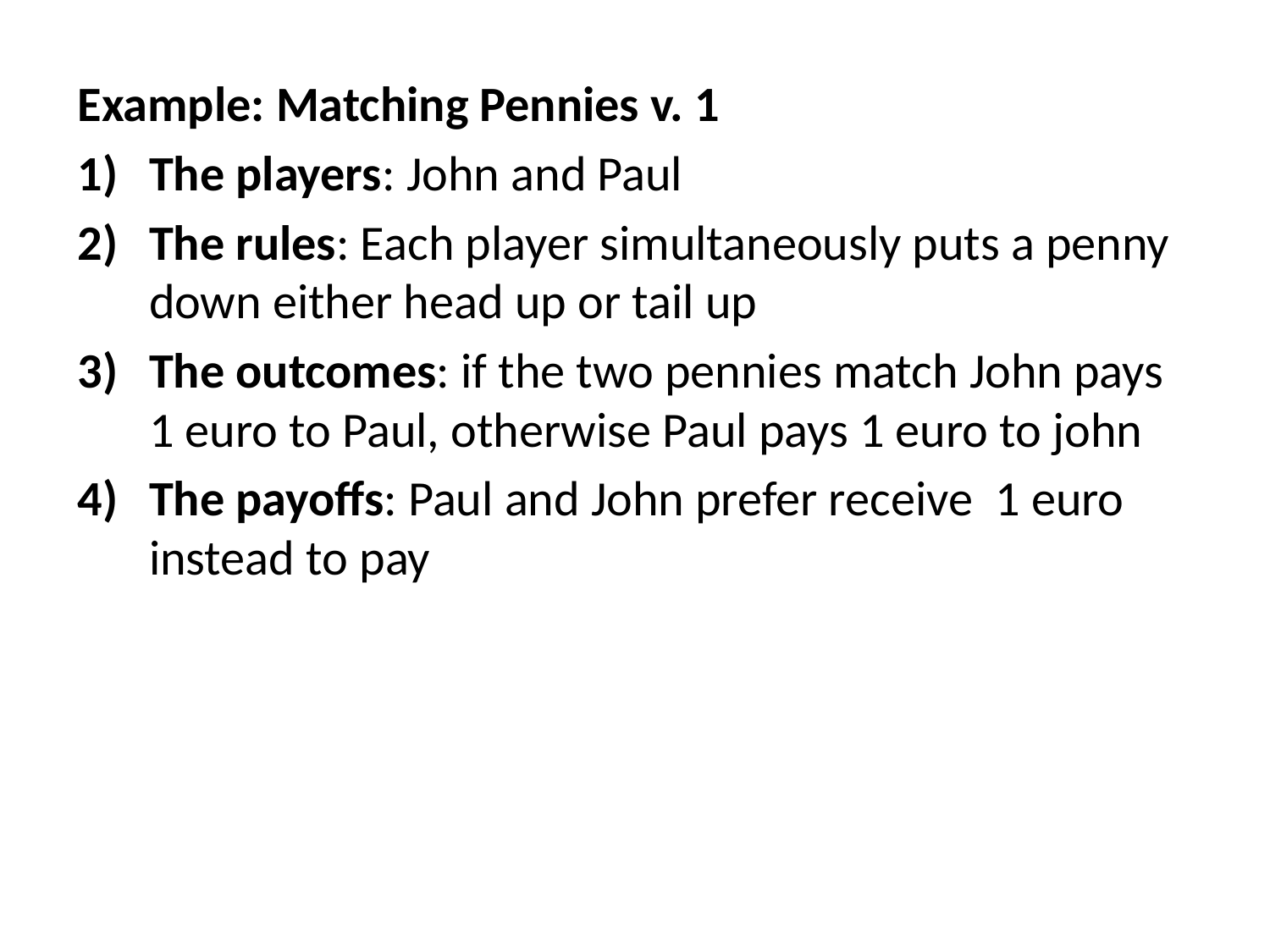

Example: Matching Pennies v. 1
The players: John and Paul
The rules: Each player simultaneously puts a penny down either head up or tail up
The outcomes: if the two pennies match John pays 1 euro to Paul, otherwise Paul pays 1 euro to john
The payoffs: Paul and John prefer receive  1 euro instead to pay